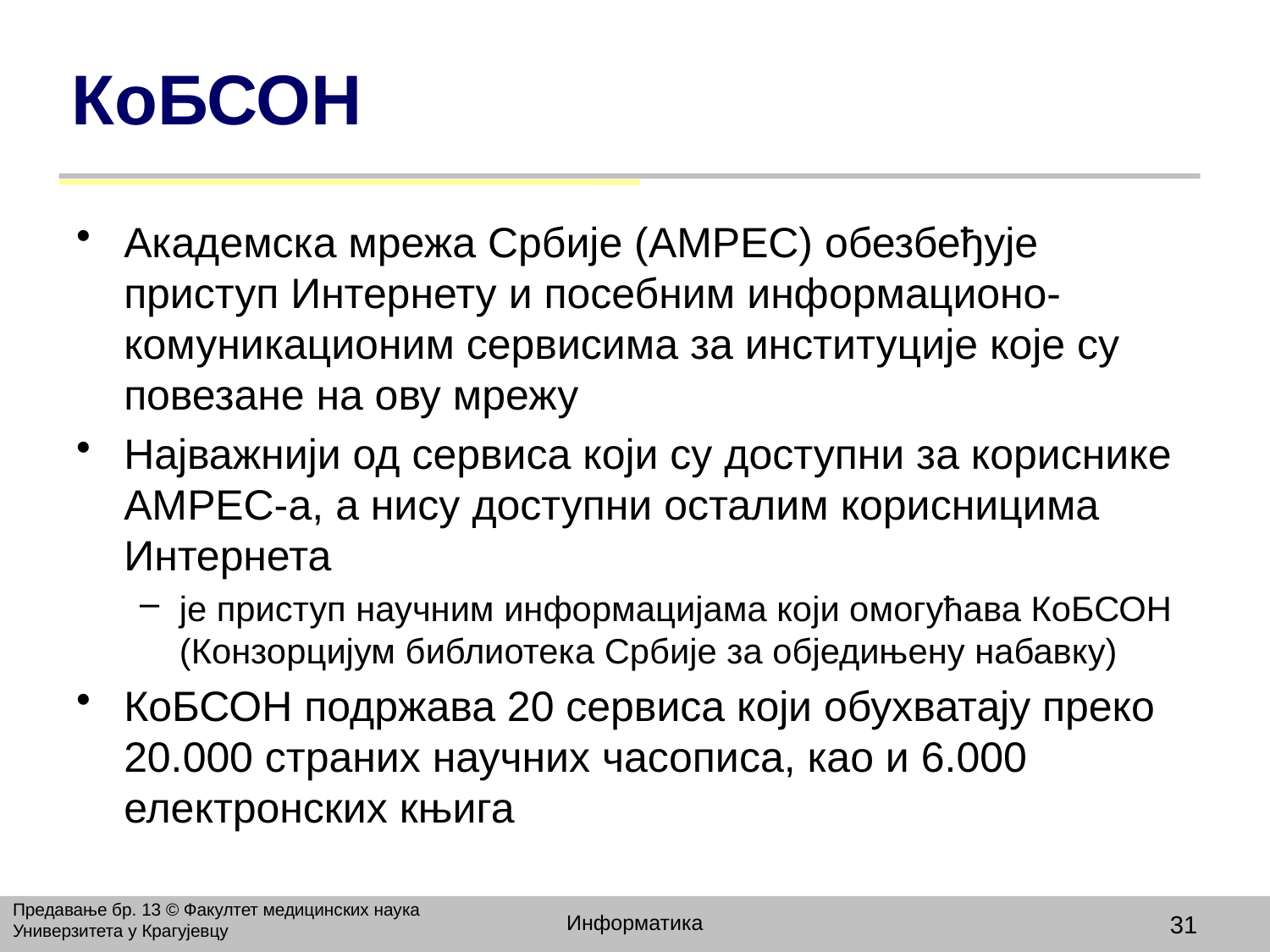

# КоБСОН
Академска мрежа Србије (АМРЕС) обезбеђује приступ Интернету и посебним информационо-комуникационим сервисима за институције које су повезане на ову мрежу
Најважнији од сервиса који су доступни за кориснике АМРЕС-а, а нису доступни осталим корисницима Интернета
је приступ научним информацијама који омогућава КоБСОН (Конзорцијум библиотека Србије за обједињену набавку)
КоБСОН подржава 20 сервиса који обухватају преко 20.000 страних научних часописа, као и 6.000 електронских књига
Предавање бр. 13 © Факултет медицинских наука Универзитета у Крагујевцу
Информатика
31